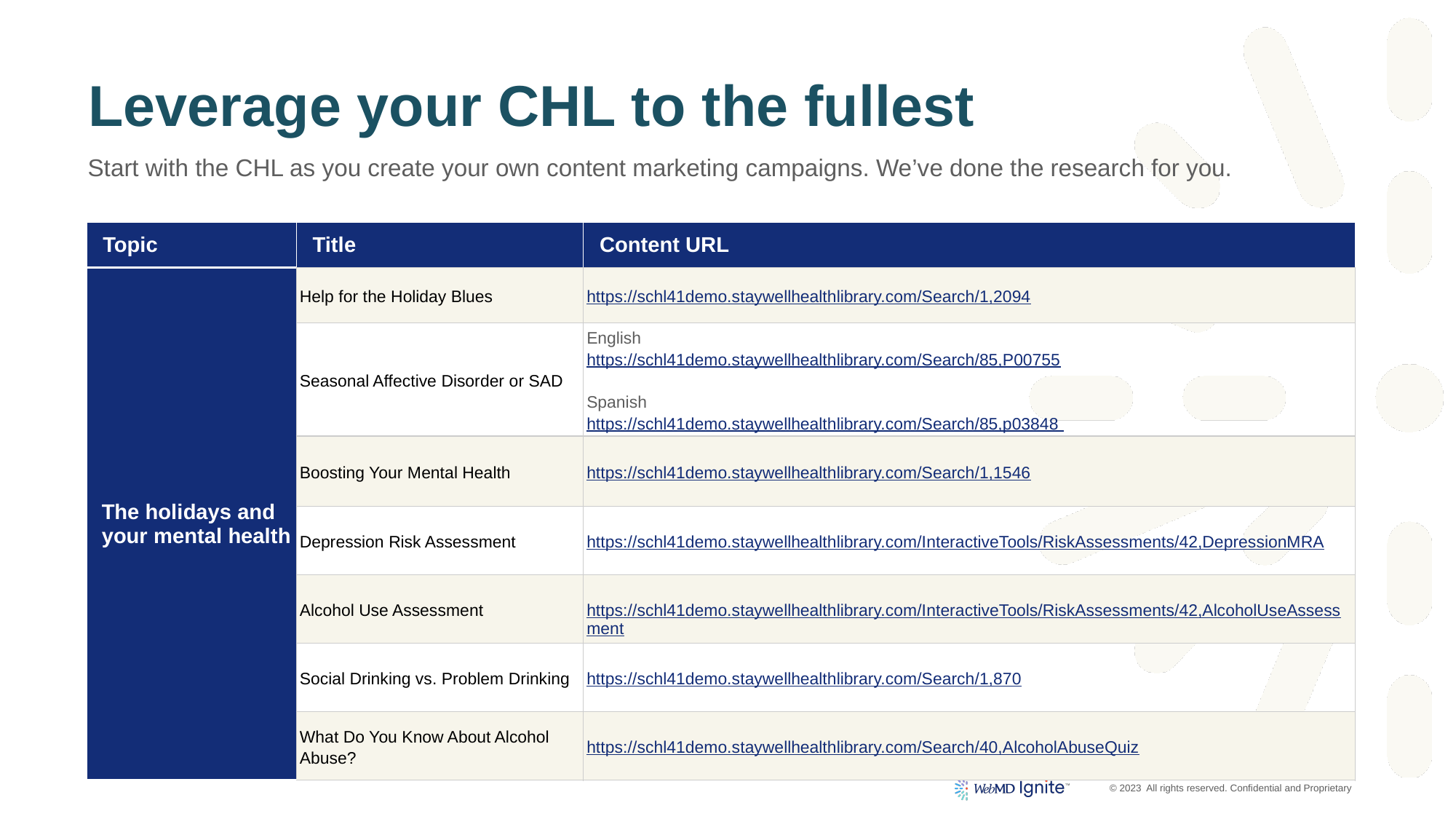

# Leverage your CHL to the fullest
Start with the CHL as you create your own content marketing campaigns. We’ve done the research for you.
| Topic | Title | Content URL |
| --- | --- | --- |
| The holidays and your mental health | Help for the Holiday Blues | https://schl41demo.staywellhealthlibrary.com/Search/1,2094 |
|  | Seasonal Affective Disorder or SAD | English https://schl41demo.staywellhealthlibrary.com/Search/85,P00755 Spanish https://schl41demo.staywellhealthlibrary.com/Search/85,p03848 |
|  | Boosting Your Mental Health | https://schl41demo.staywellhealthlibrary.com/Search/1,1546 |
|  | Depression Risk Assessment | https://schl41demo.staywellhealthlibrary.com/InteractiveTools/RiskAssessments/42,DepressionMRA |
|  | Alcohol Use Assessment | https://schl41demo.staywellhealthlibrary.com/InteractiveTools/RiskAssessments/42,AlcoholUseAssessment |
|  | Social Drinking vs. Problem Drinking | https://schl41demo.staywellhealthlibrary.com/Search/1,870 |
|  | What Do You Know About Alcohol Abuse? | https://schl41demo.staywellhealthlibrary.com/Search/40,AlcoholAbuseQuiz |